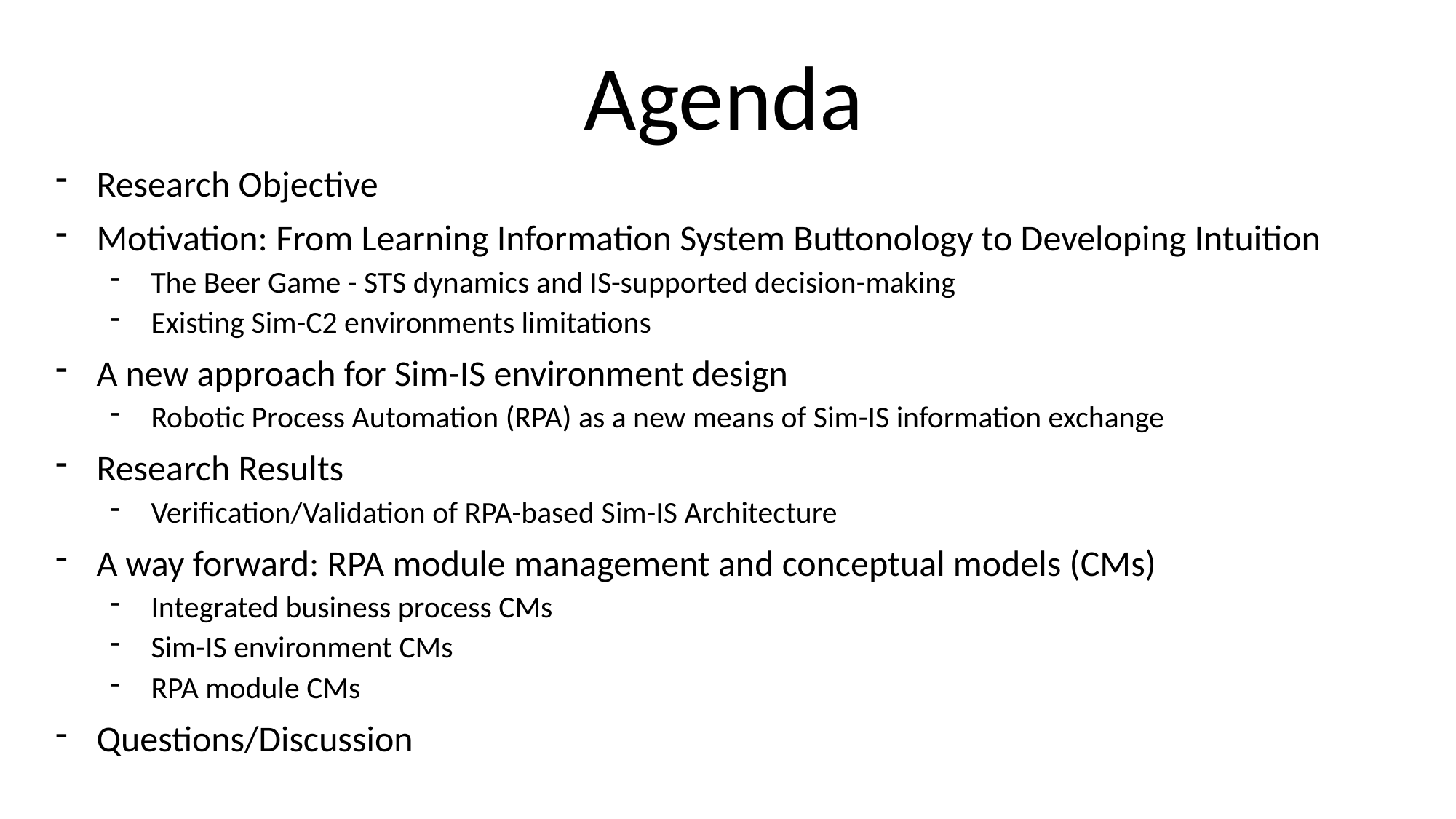

# Agenda
Research Objective
Motivation: From Learning Information System Buttonology to Developing Intuition
The Beer Game - STS dynamics and IS-supported decision-making
Existing Sim-C2 environments limitations
A new approach for Sim-IS environment design
Robotic Process Automation (RPA) as a new means of Sim-IS information exchange
Research Results
Verification/Validation of RPA-based Sim-IS Architecture
A way forward: RPA module management and conceptual models (CMs)
Integrated business process CMs
Sim-IS environment CMs
RPA module CMs
Questions/Discussion